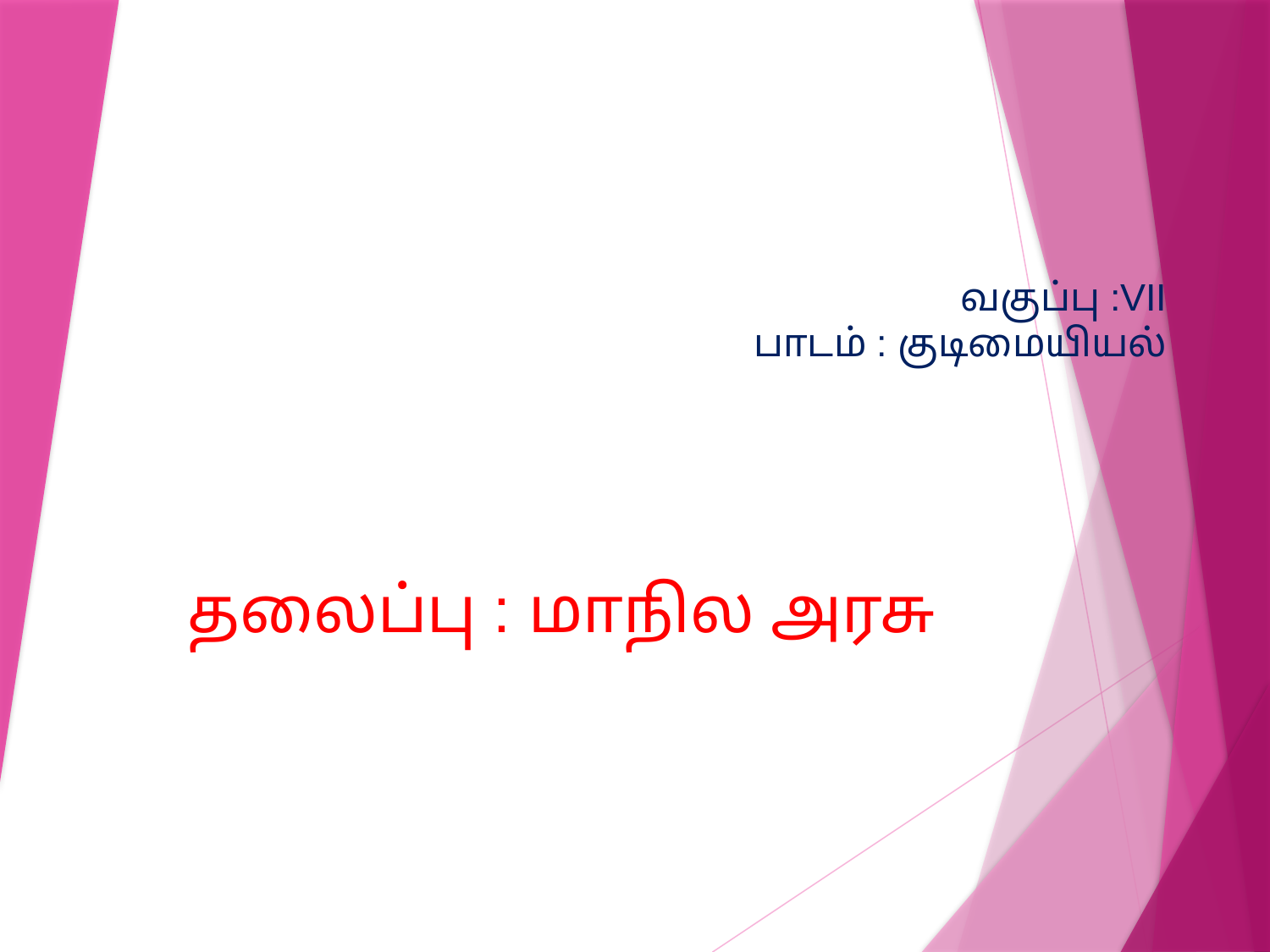

# வகுப்பு :VII பாடம் : குடிமையியல்
தலைப்பு : மாநில அரசு